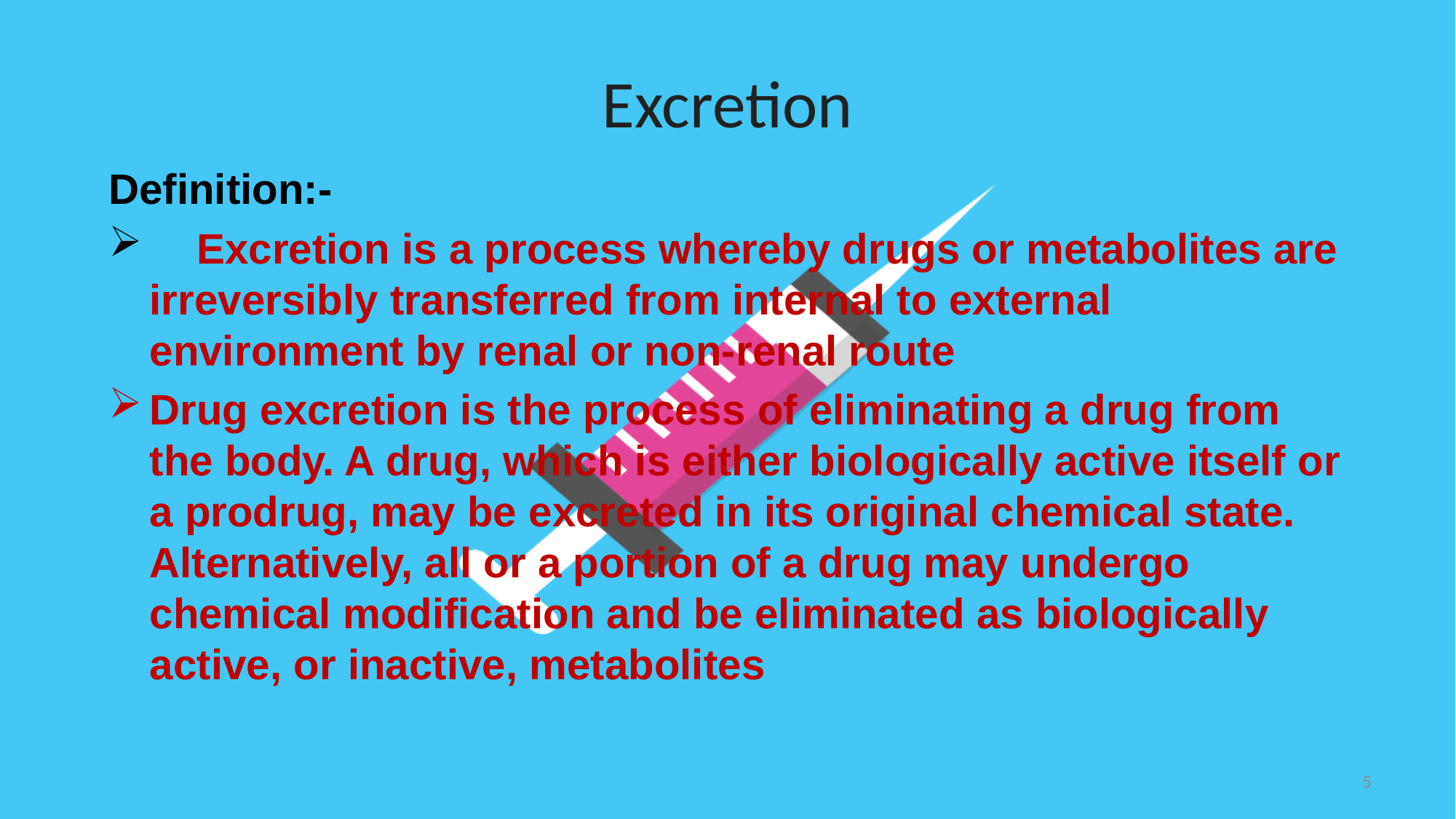

# Excretion
Definition:-
    Excretion is a process whereby drugs or metabolites are irreversibly transferred from internal to external environment by renal or non-renal route
Drug excretion is the process of eliminating a drug from the body. A drug, which is either biologically active itself or a prodrug, may be excreted in its original chemical state. Alternatively, all or a portion of a drug may undergo chemical modification and be eliminated as biologically active, or inactive, metabolites

5